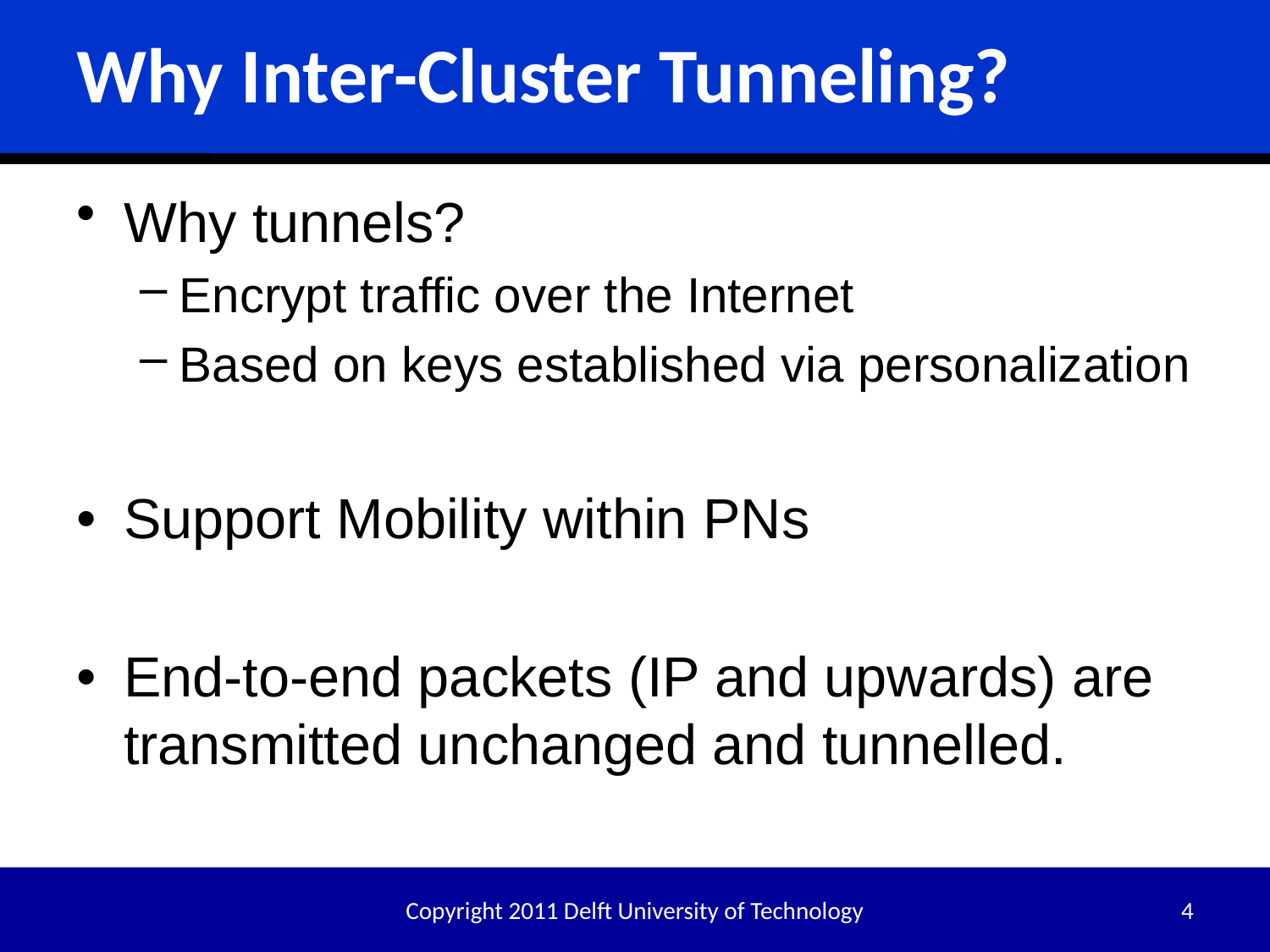

# Why Inter-Cluster Tunneling?
Why tunnels?
Encrypt traffic over the Internet
Based on keys established via personalization

Support Mobility within PNs

End-to-end packets (IP and upwards) are transmitted unchanged and tunnelled.
Copyright 2011 Delft University of Technology
4